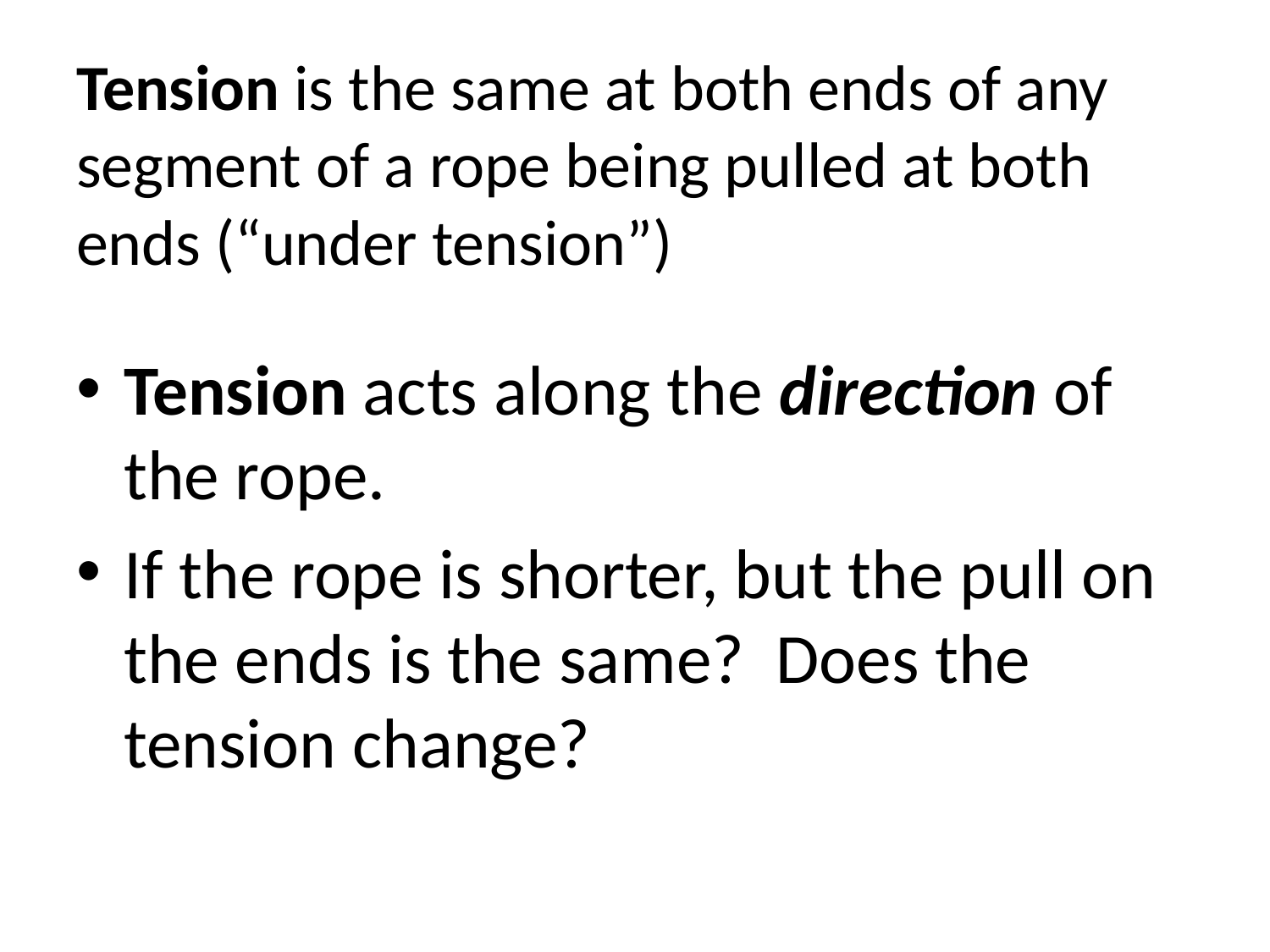

# Tension is the same at both ends of any segment of a rope being pulled at both ends (“under tension”)
Tension acts along the direction of the rope.
If the rope is shorter, but the pull on the ends is the same?  Does the tension change?